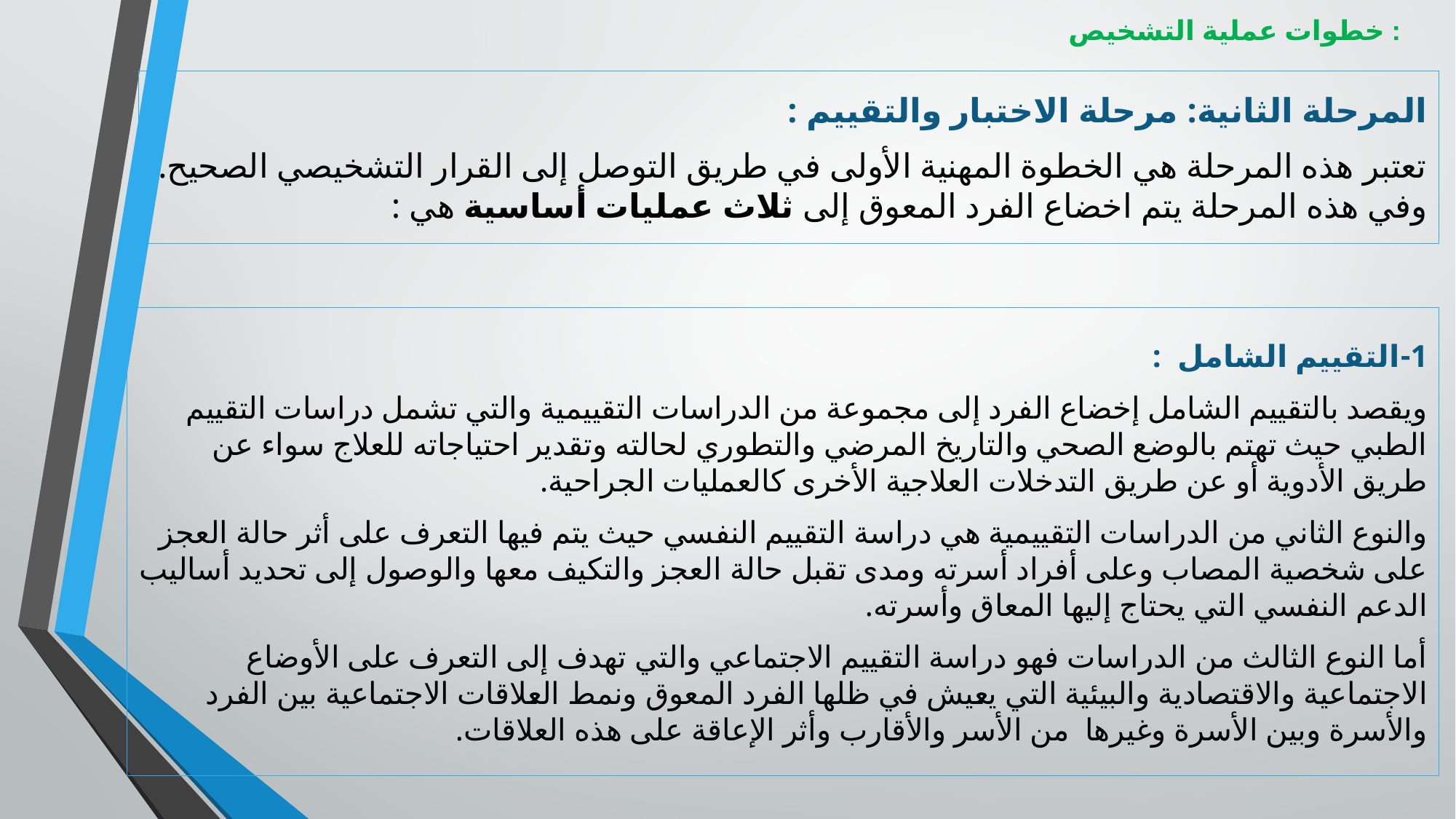

خطوات عملية التشخيص :
المرحلة الثانية: مرحلة الاختبار والتقييم :
تعتبر هذه المرحلة هي الخطوة المهنية الأولى في طريق التوصل إلى القرار التشخيصي الصحيح. وفي هذه المرحلة يتم اخضاع الفرد المعوق إلى ثلاث عمليات أساسية هي :
1-التقييم الشامل  :
ويقصد بالتقييم الشامل إخضاع الفرد إلى مجموعة من الدراسات التقييمية والتي تشمل دراسات التقييم الطبي حيث تهتم بالوضع الصحي والتاريخ المرضي والتطوري لحالته وتقدير احتياجاته للعلاج سواء عن طريق الأدوية أو عن طريق التدخلات العلاجية الأخرى كالعمليات الجراحية.
والنوع الثاني من الدراسات التقييمية هي دراسة التقييم النفسي حيث يتم فيها التعرف على أثر حالة العجز على شخصية المصاب وعلى أفراد أسرته ومدى تقبل حالة العجز والتكيف معها والوصول إلى تحديد أساليب الدعم النفسي التي يحتاج إليها المعاق وأسرته.
أما النوع الثالث من الدراسات فهو دراسة التقييم الاجتماعي والتي تهدف إلى التعرف على الأوضاع الاجتماعية والاقتصادية والبيئية التي يعيش في ظلها الفرد المعوق ونمط العلاقات الاجتماعية بين الفرد والأسرة وبين الأسرة وغيرها  من الأسر والأقارب وأثر الإعاقة على هذه العلاقات.